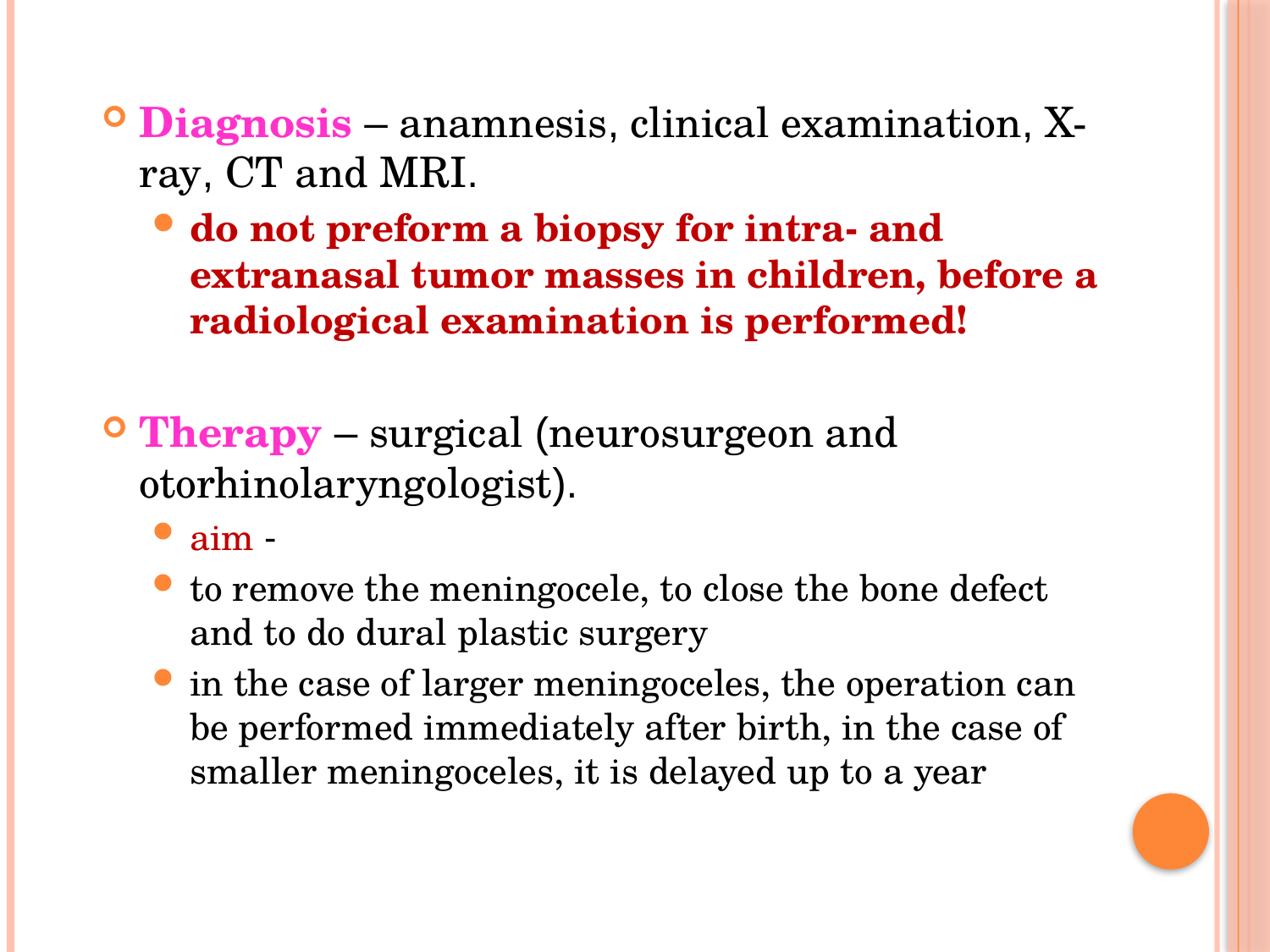

Diagnosis – anamnesis, clinical examination, X-ray, CT and MRI.
do not preform a biopsy for intra- and extranasal tumor masses in children, before a radiological examination is performed!

Therapy – surgical (neurosurgeon and otorhinolaryngologist).
aim -
to remove the meningocele, to close the bone defect and to do dural plastic surgery
in the case of larger meningoceles, the operation can be performed immediately after birth, in the case of smaller meningoceles, it is delayed up to a year